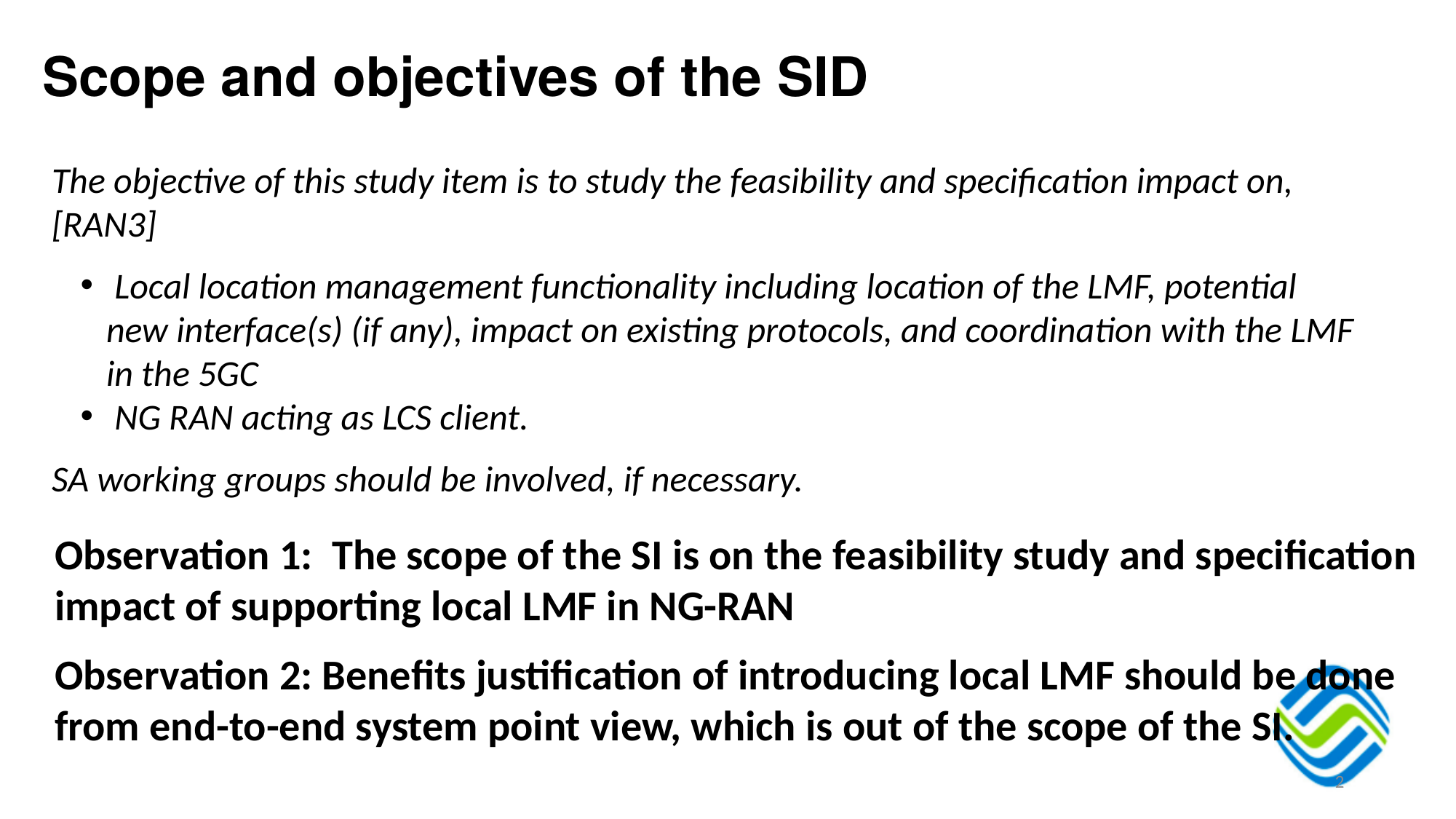

Scope and objectives of the SID
The objective of this study item is to study the feasibility and specification impact on, [RAN3]
 Local location management functionality including location of the LMF, potential new interface(s) (if any), impact on existing protocols, and coordination with the LMF in the 5GC
 NG RAN acting as LCS client.
SA working groups should be involved, if necessary.
Observation 1:  The scope of the SI is on the feasibility study and specification impact of supporting local LMF in NG-RAN
Observation 2: Benefits justification of introducing local LMF should be done from end-to-end system point view, which is out of the scope of the SI.
2